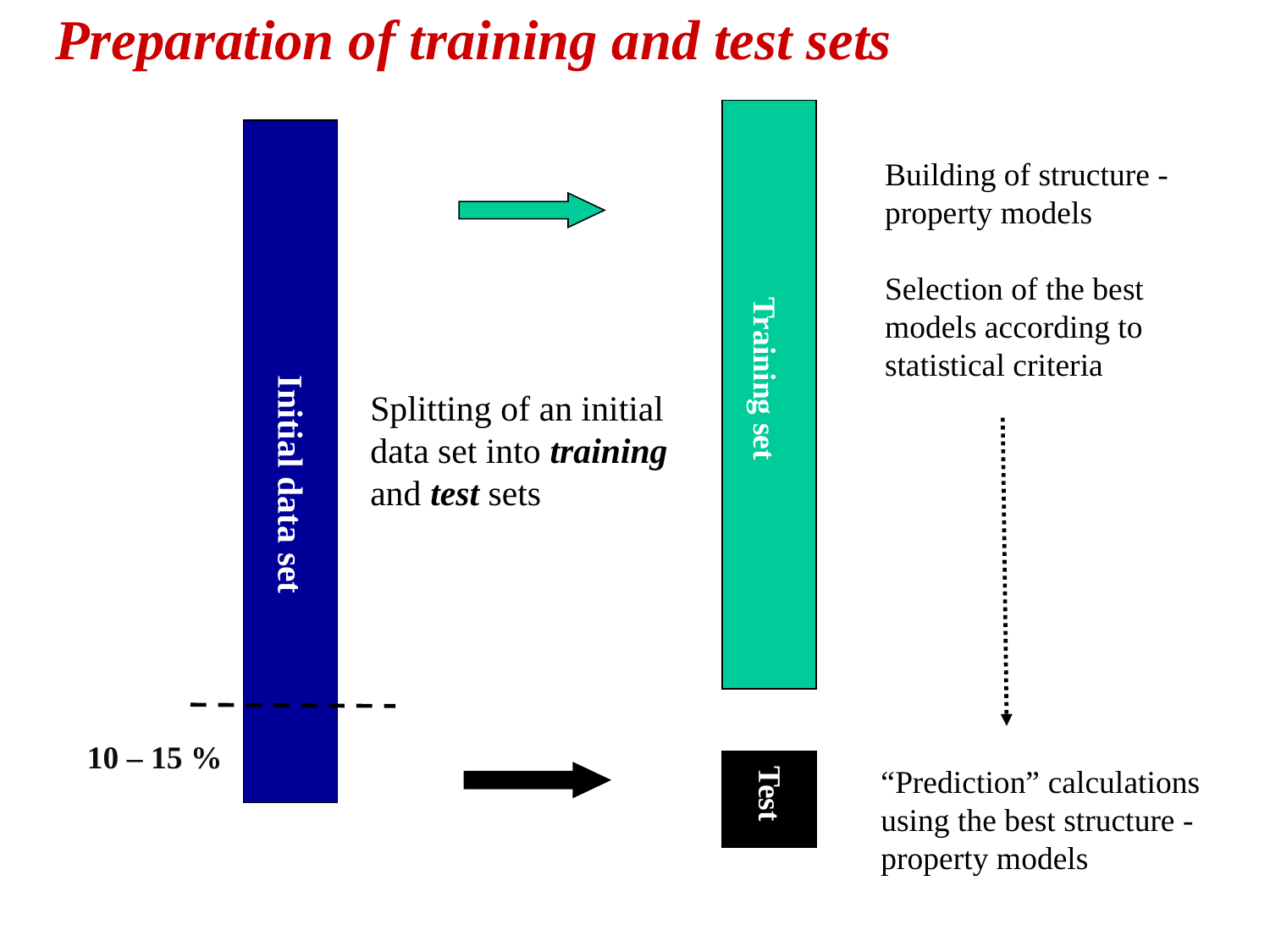

Preparation of training and test sets

Splitting of an initial data set into training and test sets

Training set
Test

Initial data set
Building of structure - property models

Selection of the best models according to statistical criteria

“Prediction” calculations using the best structure - property models

10 – 15 %